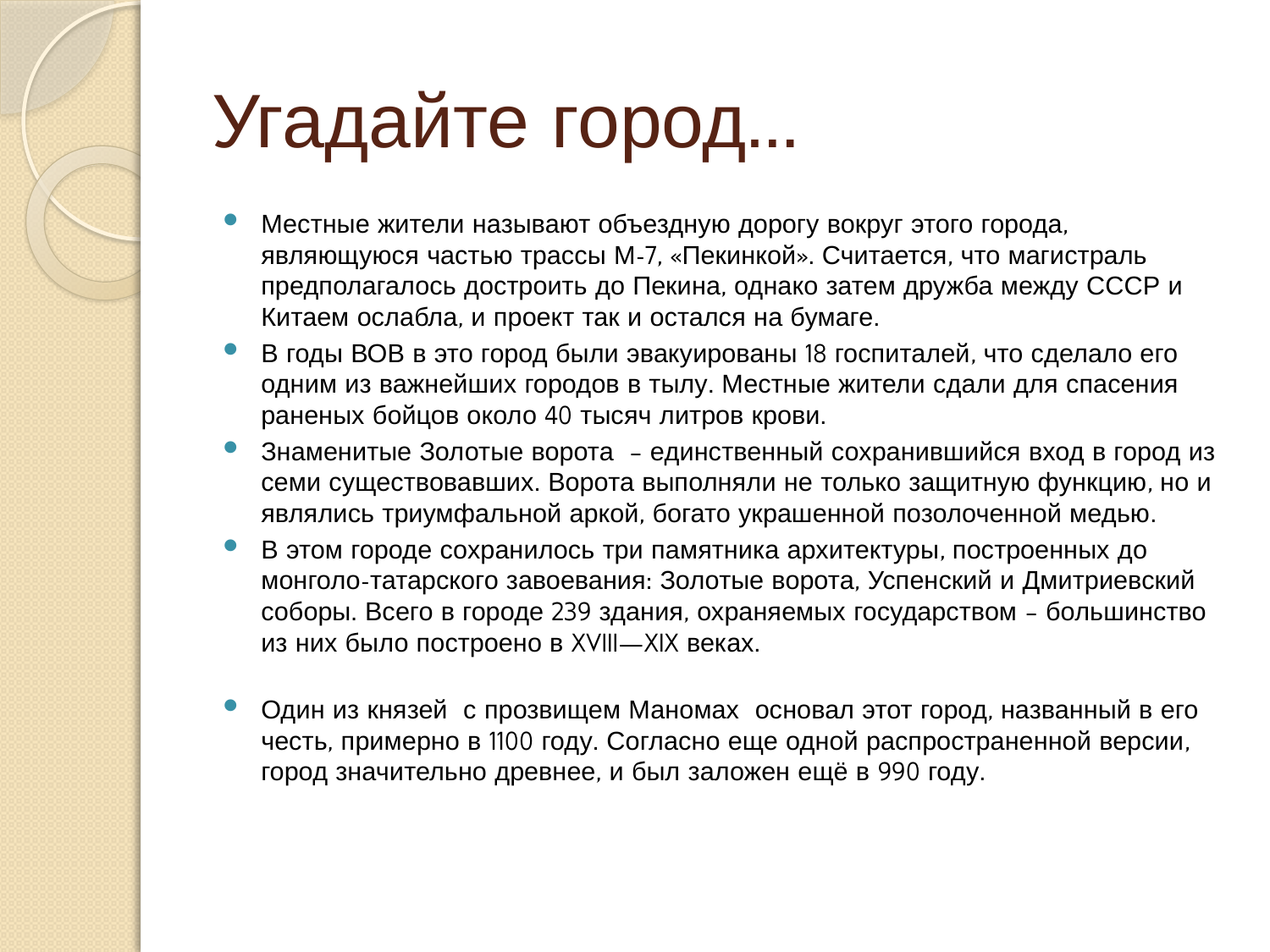

# Угадайте город…
Местные жители называют объездную дорогу вокруг этого города, являющуюся частью трассы М-7, «Пекинкой». Считается, что магистраль предполагалось достроить до Пекина, однако затем дружба между СССР и Китаем ослабла, и проект так и остался на бумаге.
В годы ВОВ в это город были эвакуированы 18 госпиталей, что сделало его одним из важнейших городов в тылу. Местные жители сдали для спасения раненых бойцов около 40 тысяч литров крови.
Знаменитые Золотые ворота  – единственный сохранившийся вход в город из семи существовавших. Ворота выполняли не только защитную функцию, но и являлись триумфальной аркой, богато украшенной позолоченной медью.
В этом городе сохранилось три памятника архитектуры, построенных до монголо-татарского завоевания: Золотые ворота, Успенский и Дмитриевский соборы. Всего в городе 239 здания, охраняемых государством – большинство из них было построено в XVIII—XIX веках.
Один из князей  с прозвищем Маномах  основал этот город, названный в его честь, примерно в 1100 году. Согласно еще одной распространенной версии, город значительно древнее, и был заложен ещё в 990 году.